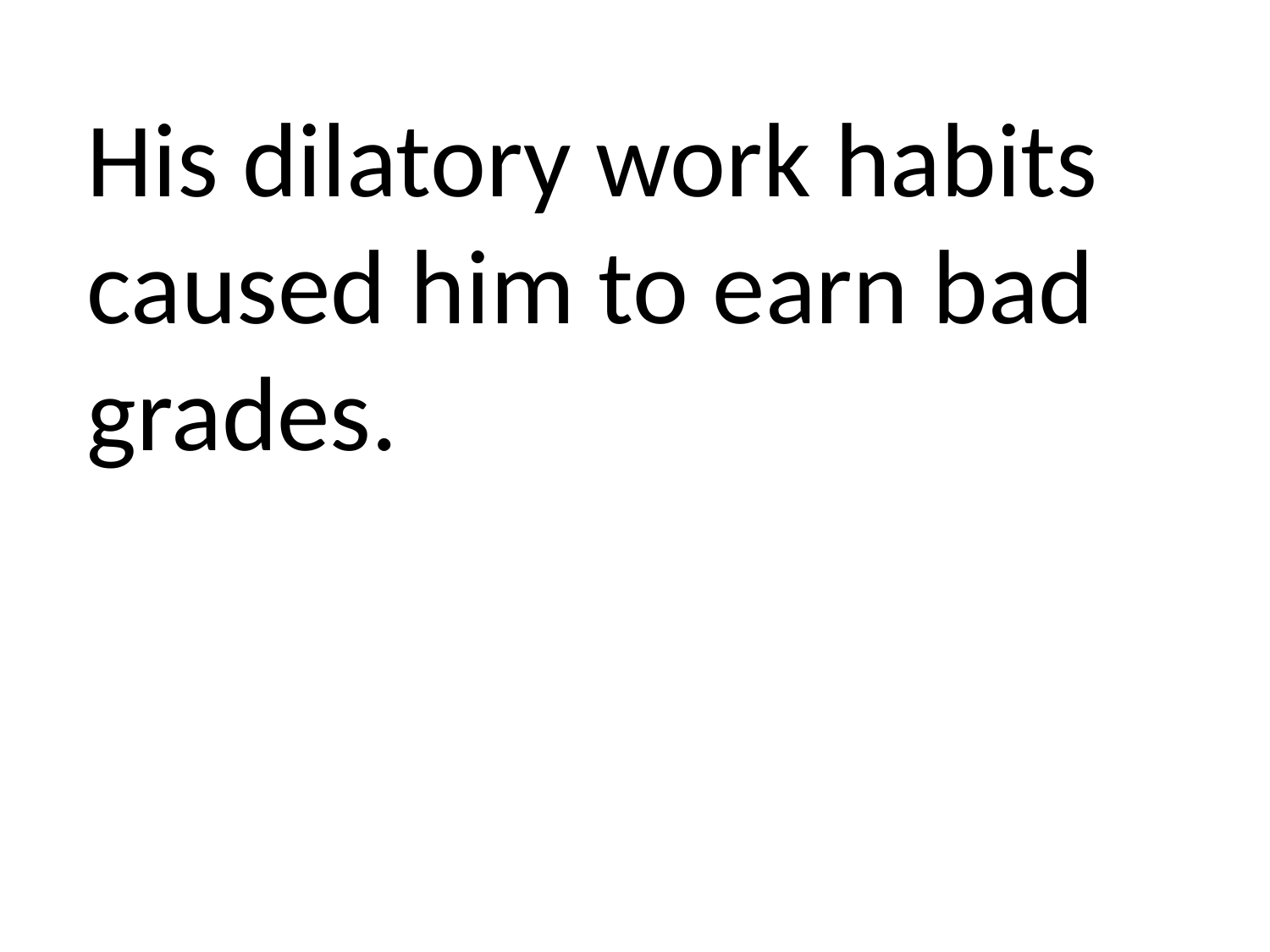

His dilatory work habits caused him to earn bad grades.